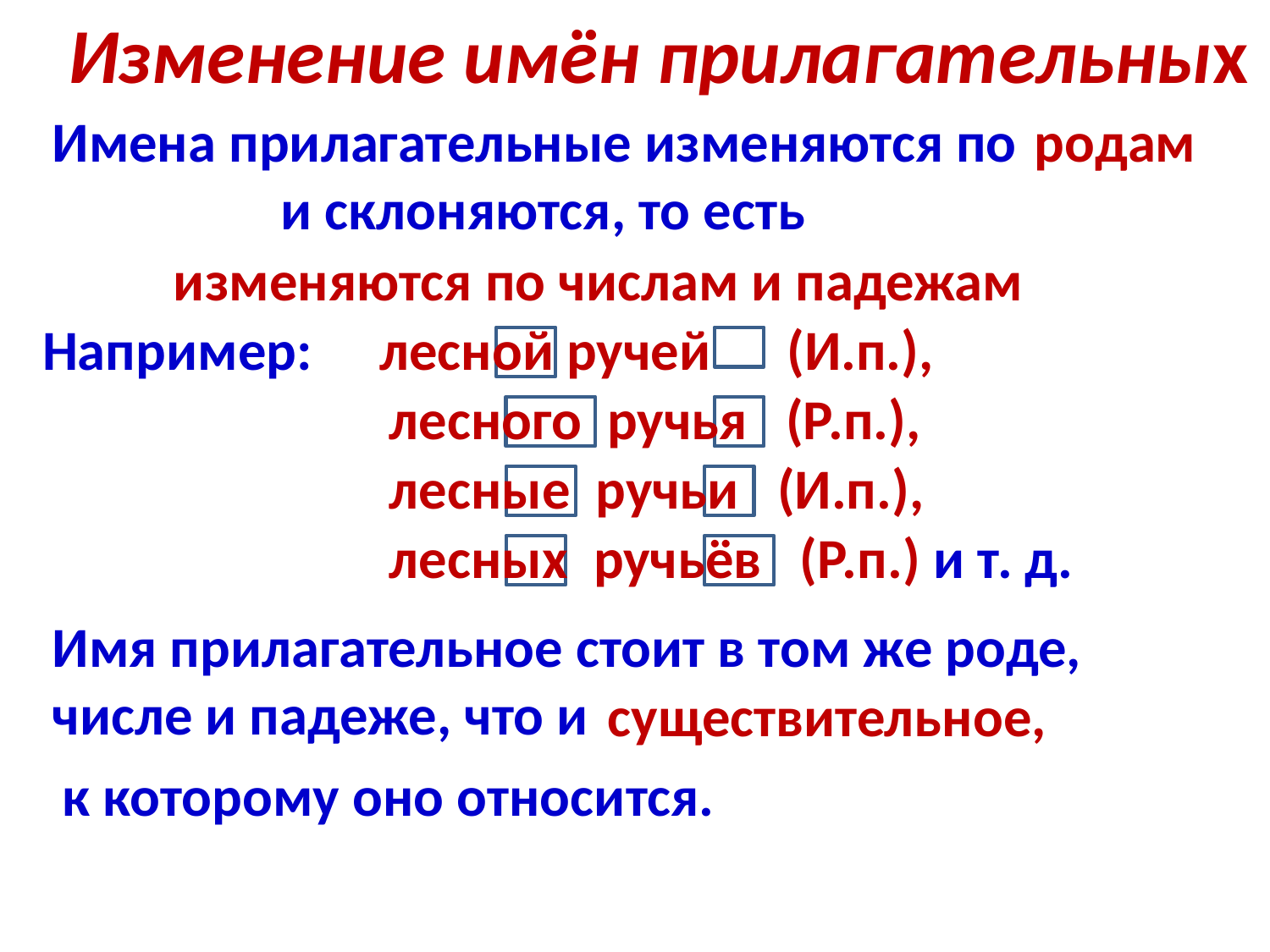

Изменение имён прилагательных
Имена прилагательные изменяются по
                  и склоняются, то есть
родам
        изменяются по числам и падежам
Например:
лесной ручей      (И.п.),

лесного  ручья   (Р.п.),

лесные  ручьи   (И.п.),

лесных  ручьёв   (Р.п.) и т. д.

Имя прилагательное стоит в том же роде, числе и падеже, что и
существительное,
к которому оно относится.